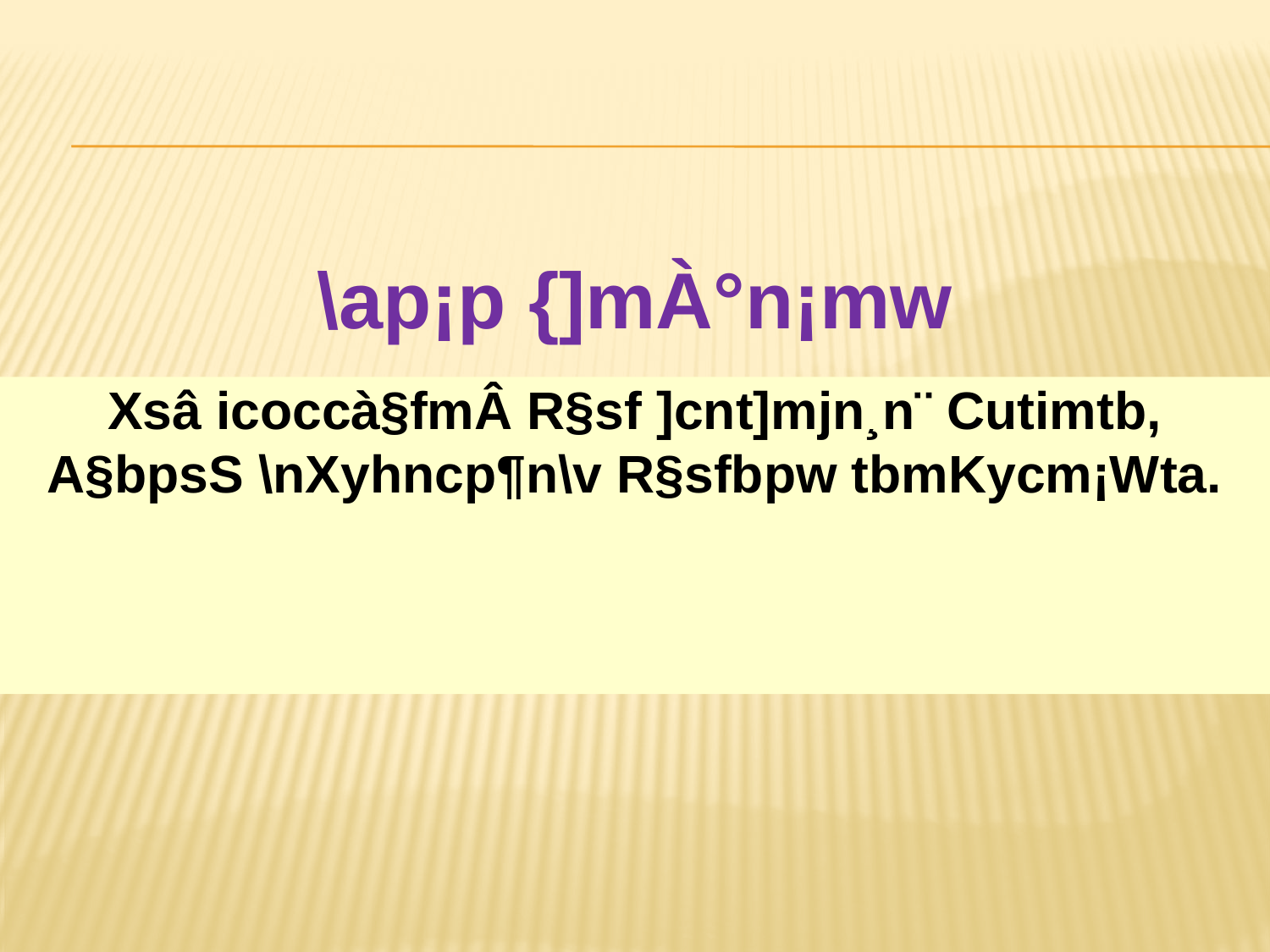

\ap¡p {]mÀ°n¡mw

Xsâ icoccà§fmÂ R§sf ]cnt]mjn¸n¨ Cutimtb, A§bpsS \nXyhncp¶n\v R§sfbpw tbmKycm¡Wta.